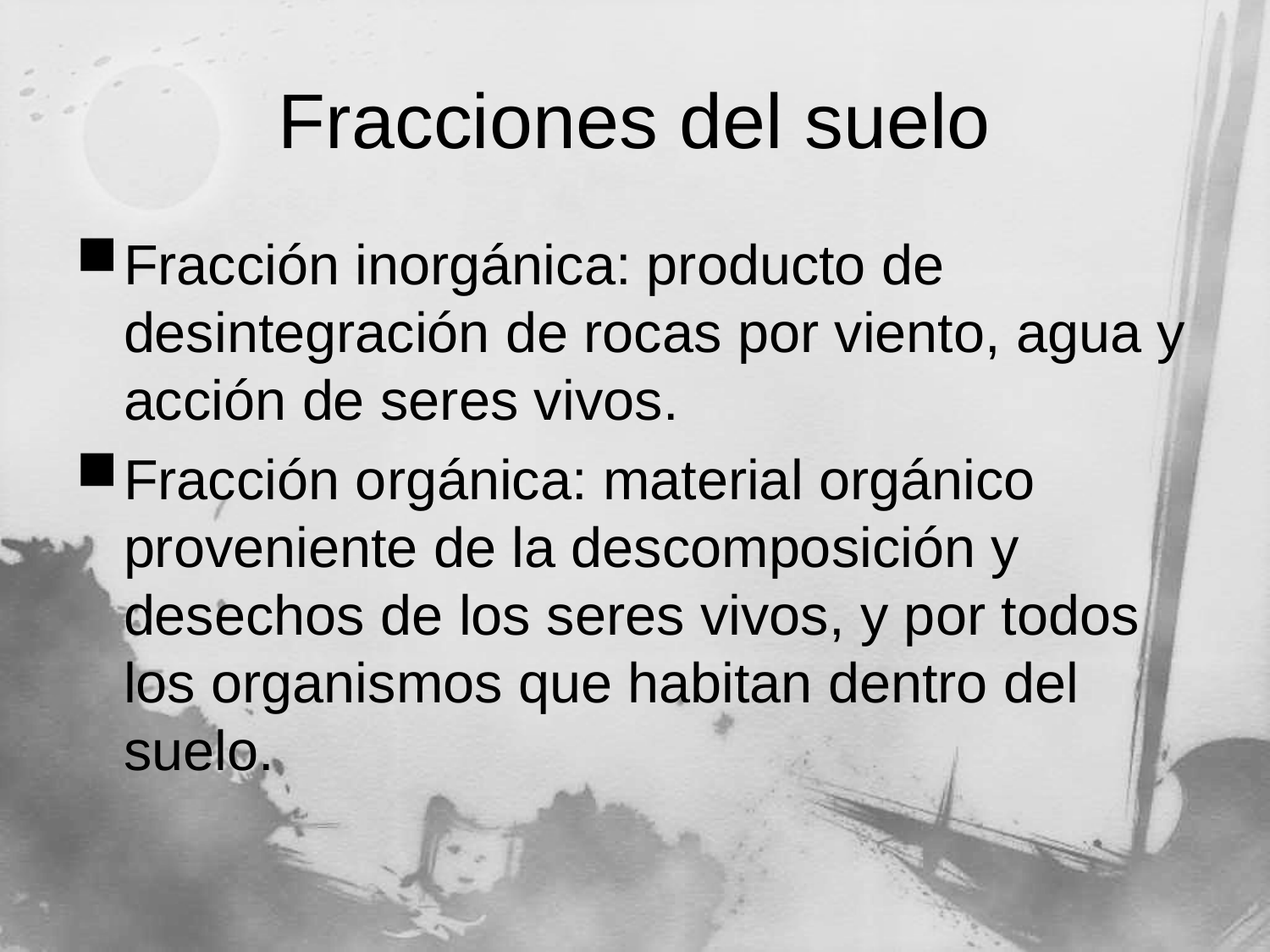

# Fracciones del suelo
Fracción inorgánica: producto de desintegración de rocas por viento, agua y acción de seres vivos.
Fracción orgánica: material orgánico proveniente de la descomposición y desechos de los seres vivos, y por todos los organismos que habitan dentro del suelo.